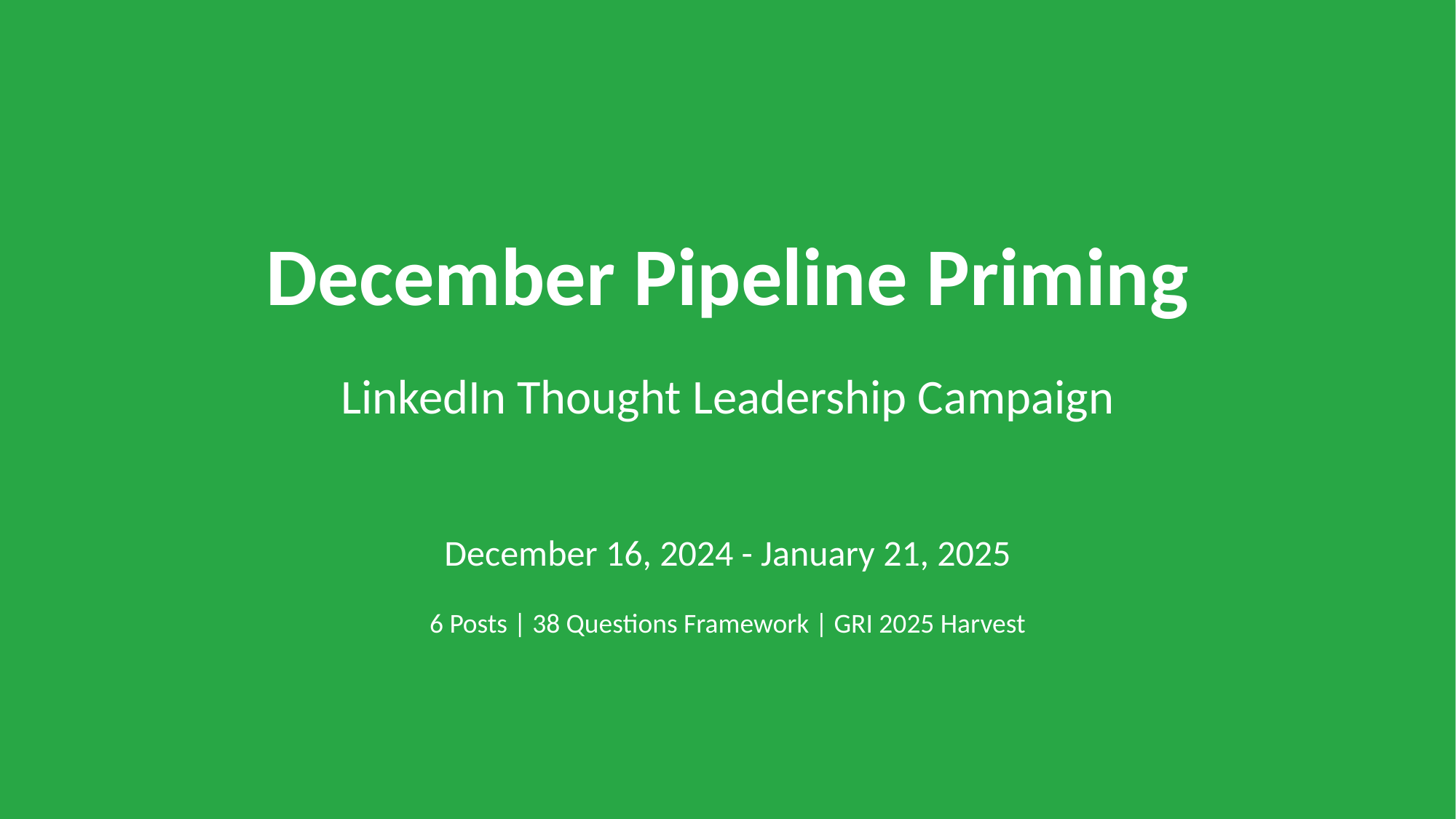

December Pipeline Priming
LinkedIn Thought Leadership Campaign
December 16, 2024 - January 21, 2025
6 Posts | 38 Questions Framework | GRI 2025 Harvest